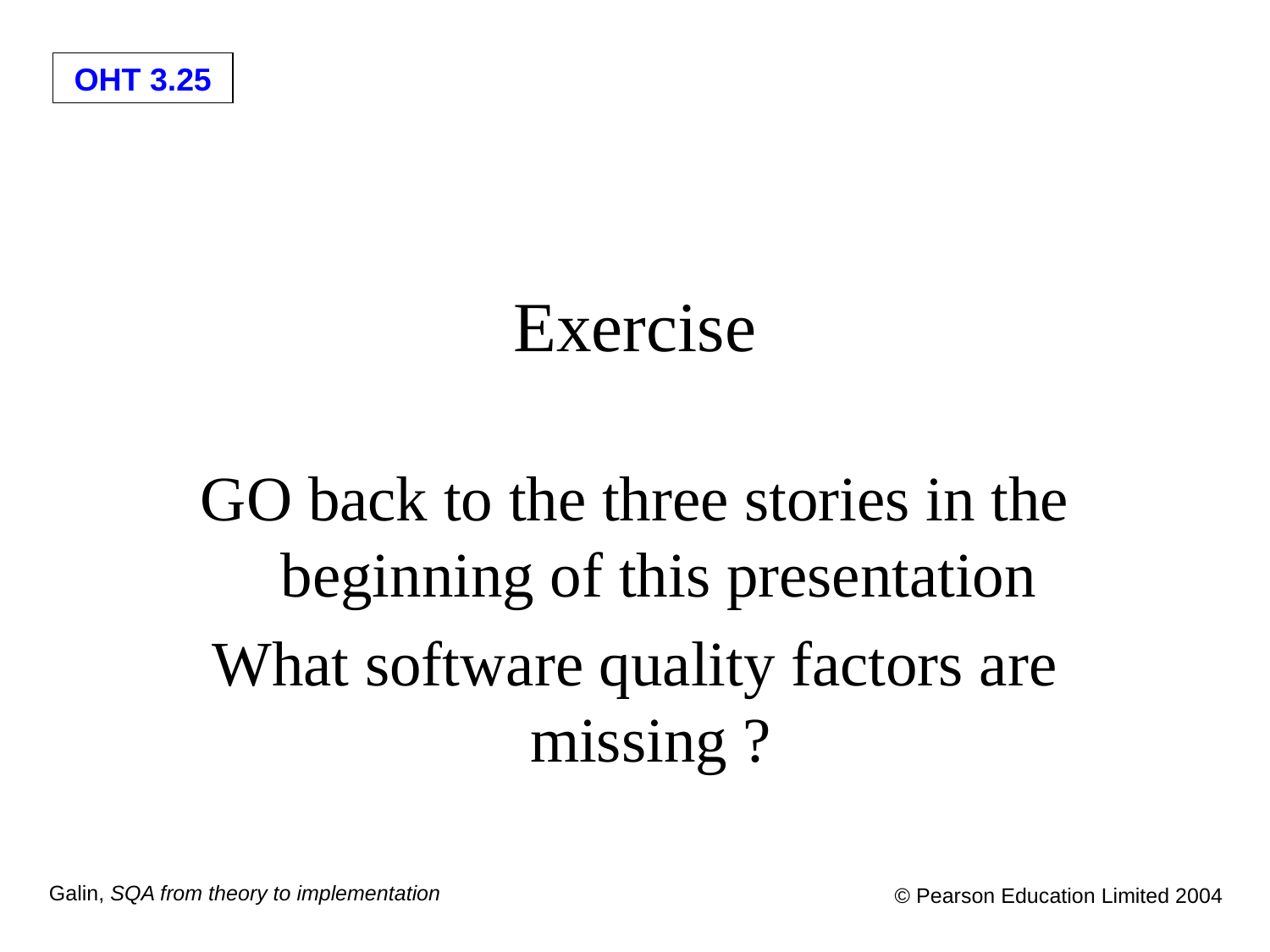

#
Exercise

GO back to the three stories in the beginning of this presentation
What software quality factors are missing ?